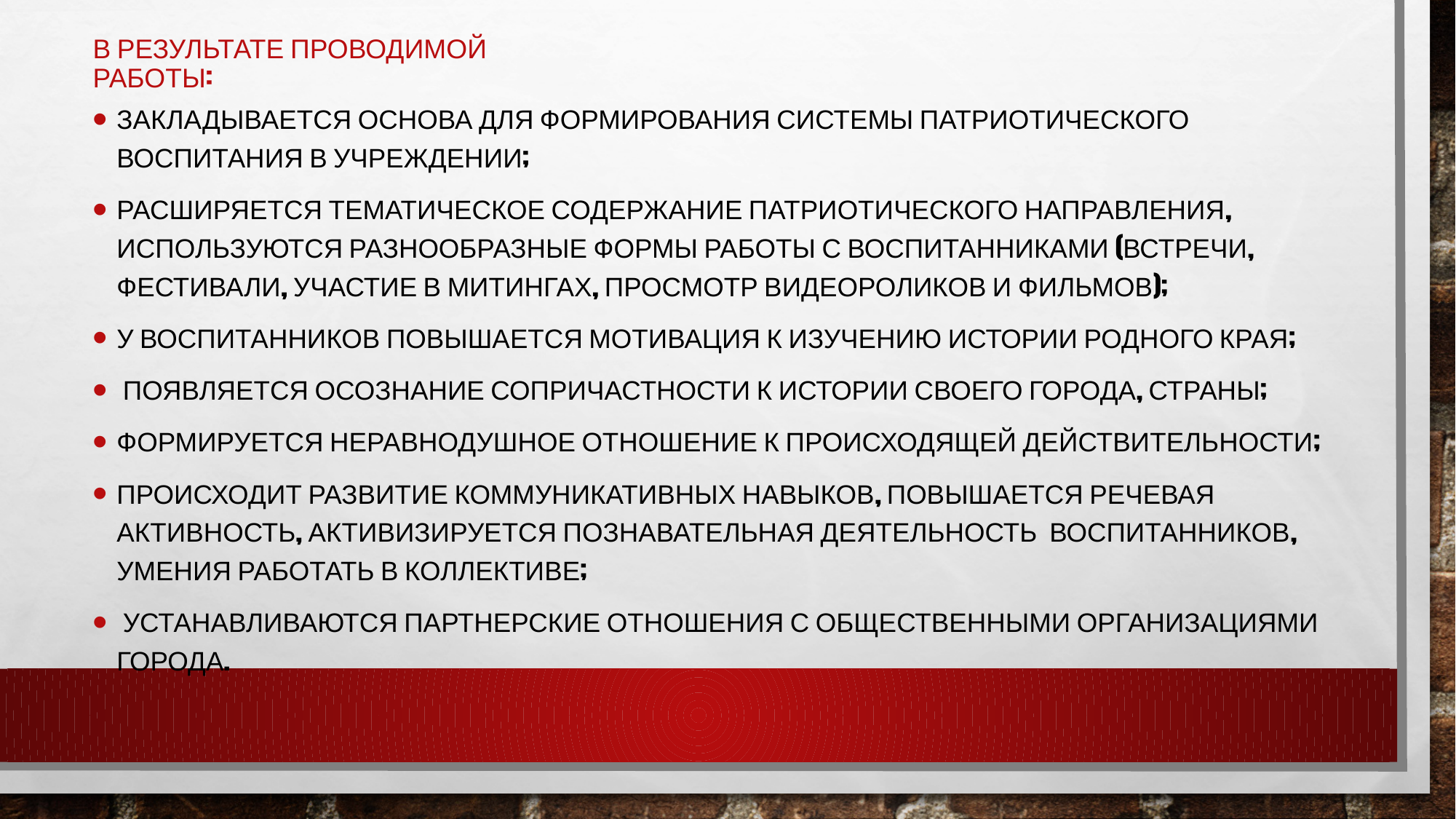

# В результате проводимой работы:
закладывается основа для формирования системы патриотического воспитания в учреждении;
расширяется тематическое содержание патриотического направления,   используются разнообразные формы работы с воспитанниками (встречи, фестивали, участие в митингах, просмотр видеороликов и фильмов);
у воспитанников повышается мотивация к изучению истории родного края;
 появляется осознание сопричастности к истории своего города, страны;
формируется неравнодушное отношение к происходящей действительности;
происходит развитие коммуникативных навыков, повышается речевая активность, активизируется познавательная деятельность  воспитанников, умения работать в коллективе;
 устанавливаются партнерские отношения с общественными организациями города.